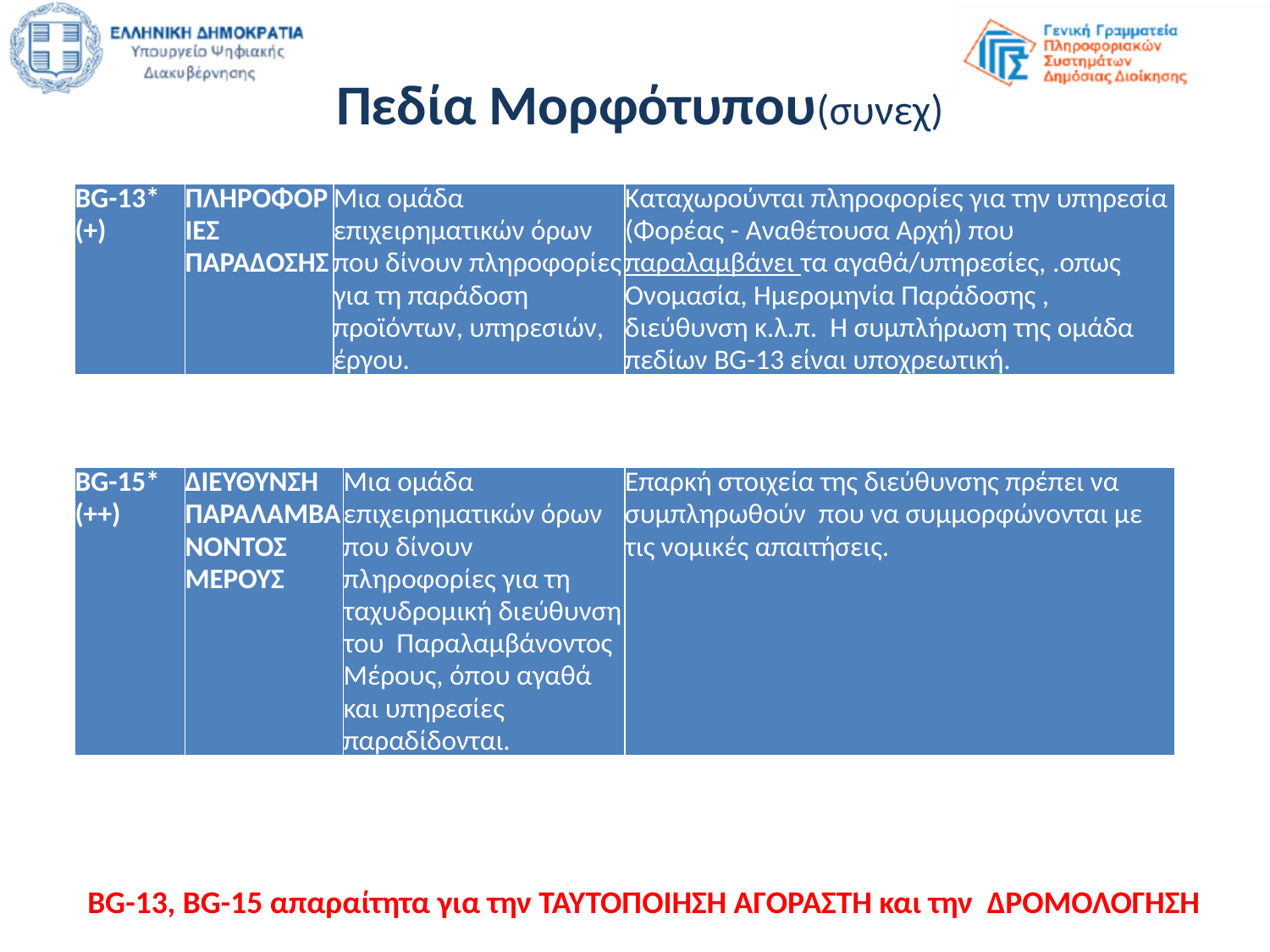

Πεδία Μορφότυπου(συνεχ)
| BG-13\* (+) | ΠΛΗΡΟΦΟΡΙΕΣ ΠΑΡΑΔΟΣΗΣ | Μια ομάδα επιχειρηματικών όρων που δίνουν πληροφορίες για τη παράδοση προϊόντων, υπηρεσιών, έργου. | Καταχωρούνται πληροφορίες για την υπηρεσία (Φορέας - Αναθέτουσα Αρχή) που παραλαμβάνει τα αγαθά/υπηρεσίες, .οπως Ονομασία, Ημερομηνία Παράδοσης , διεύθυνση κ.λ.π. Η συμπλήρωση της ομάδα πεδίων BG-13 είναι υποχρεωτική. |
| --- | --- | --- | --- |
| BG-15\* (++) | ΔΙΕΥΘΥΝΣΗ ΠΑΡΑΛΑΜΒΑΝΟΝΤΟΣ ΜΕΡΟΥΣ | Μια ομάδα επιχειρηματικών όρων που δίνουν πληροφορίες για τη ταχυδρομική διεύθυνση του Παραλαμβάνοντος Μέρους, όπου αγαθά και υπηρεσίες παραδίδονται. | Επαρκή στοιχεία της διεύθυνσης πρέπει να συμπληρωθούν που να συμμορφώνονται με τις νομικές απαιτήσεις. |
| --- | --- | --- | --- |
BG-13, BG-15 απαραίτητα για την ΤΑΥΤΟΠΟΙΗΣΗ ΑΓΟΡΑΣΤΗ και την  ΔΡΟΜΟΛΟΓΗΣΗ